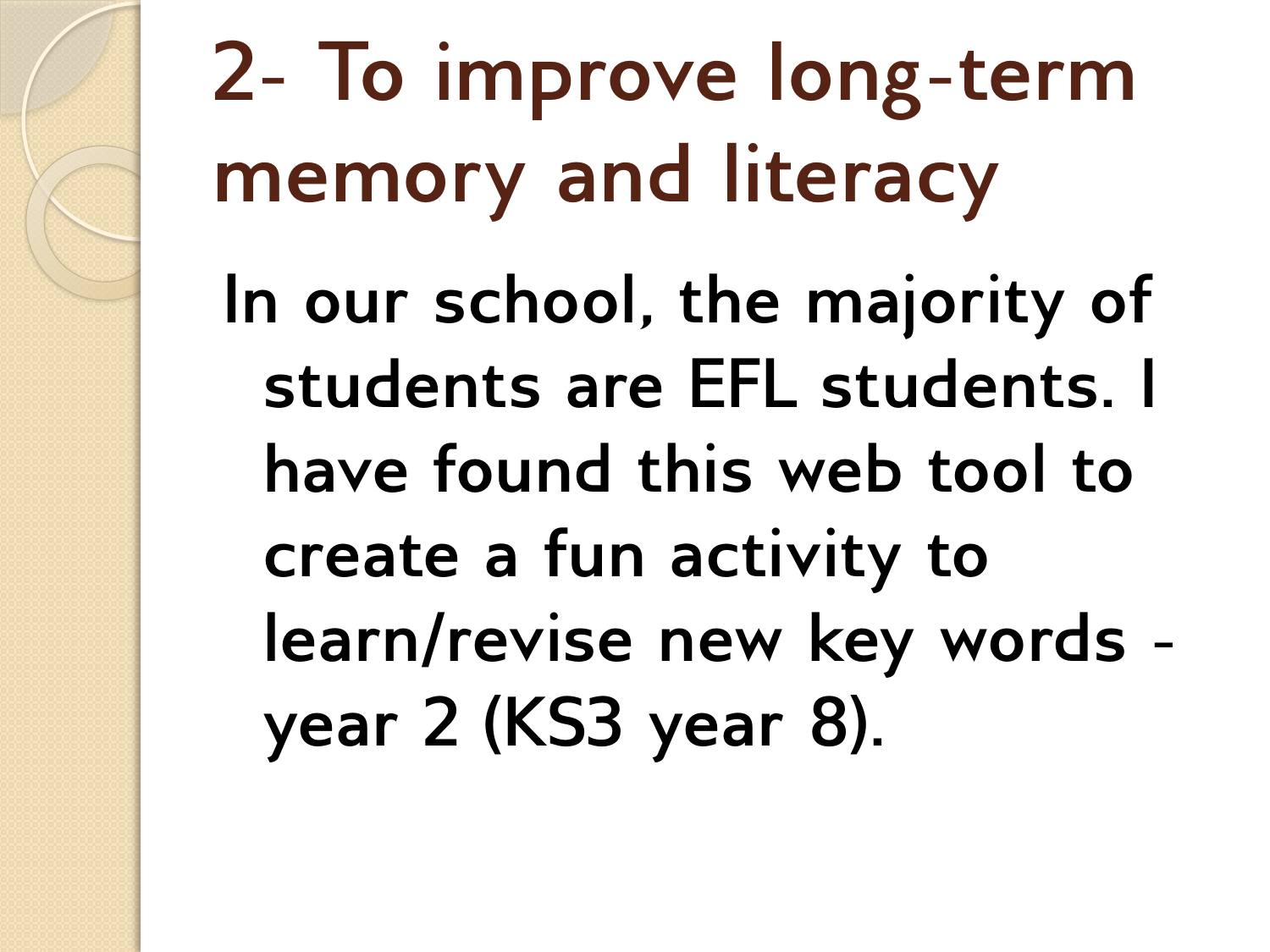

# 2- To improve long-term memory and literacy
In our school, the majority of students are EFL students. I have found this web tool to create a fun activity to learn/revise new key words - year 2 (KS3 year 8).